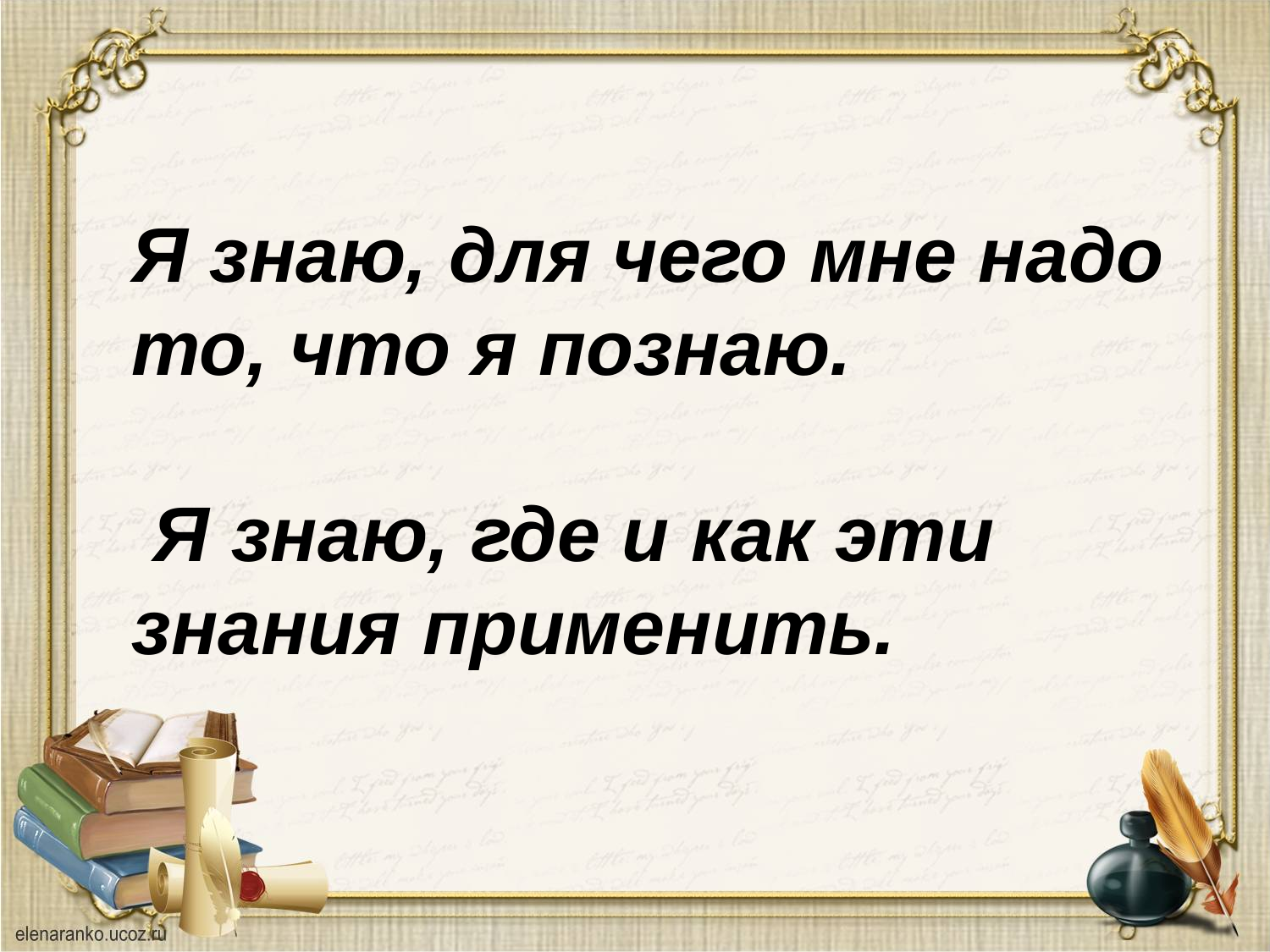

Я знаю, для чего мне надо то, что я познаю.

 Я знаю, где и как эти знания применить.